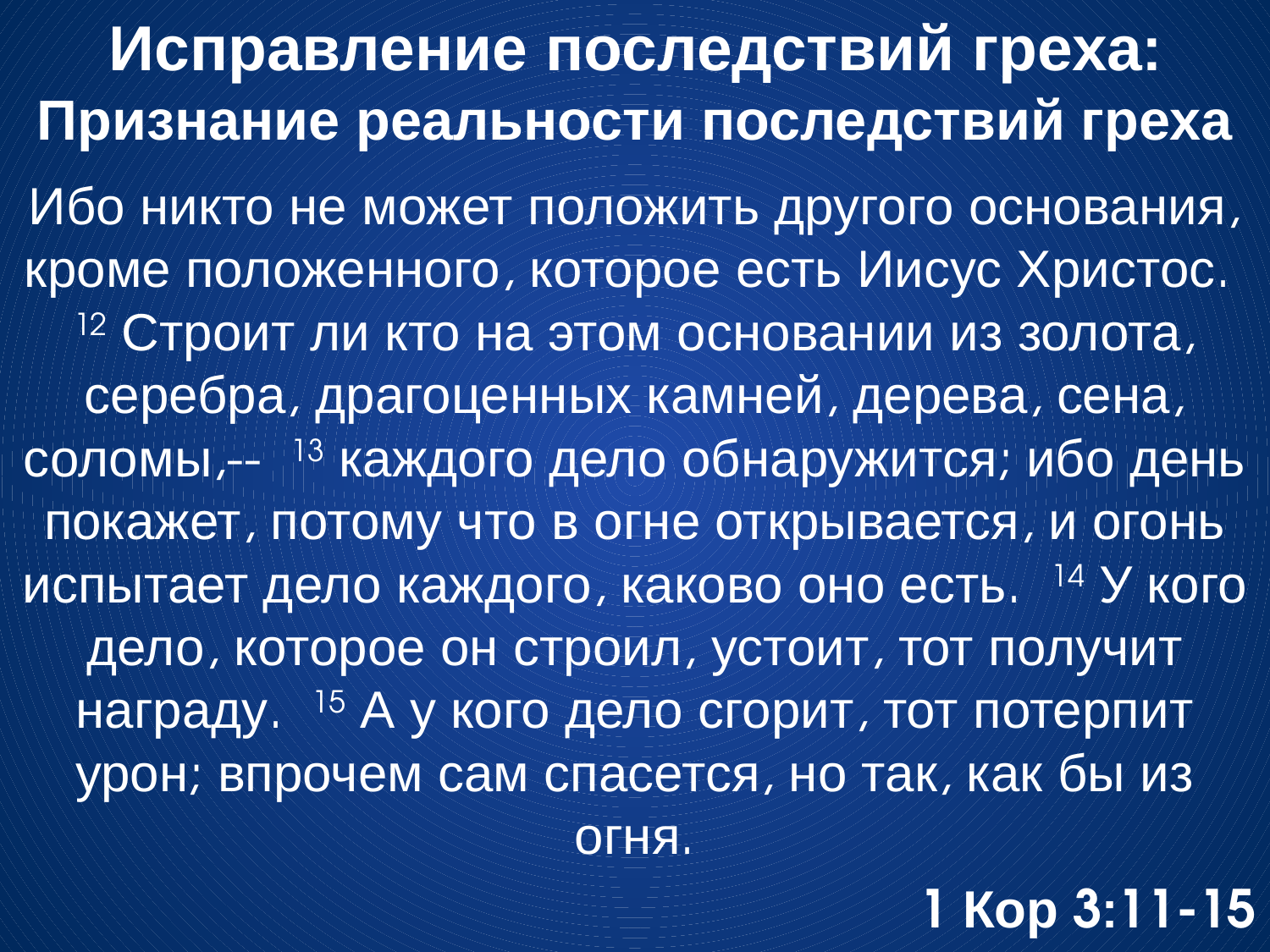

# Исправление последствий греха: Признание реальности последствий греха
Ибо никто не может положить другого основания, кроме положенного, которое есть Иисус Христос.  12 Строит ли кто на этом основании из золота, серебра, драгоценных камней, дерева, сена, соломы,--  13 каждого дело обнаружится; ибо день покажет, потому что в огне открывается, и огонь испытает дело каждого, каково оно есть.  14 У кого дело, которое он строил, устоит, тот получит награду.  15 А у кого дело сгорит, тот потерпит урон; впрочем сам спасется, но так, как бы из огня.
1 Кор 3:11-15